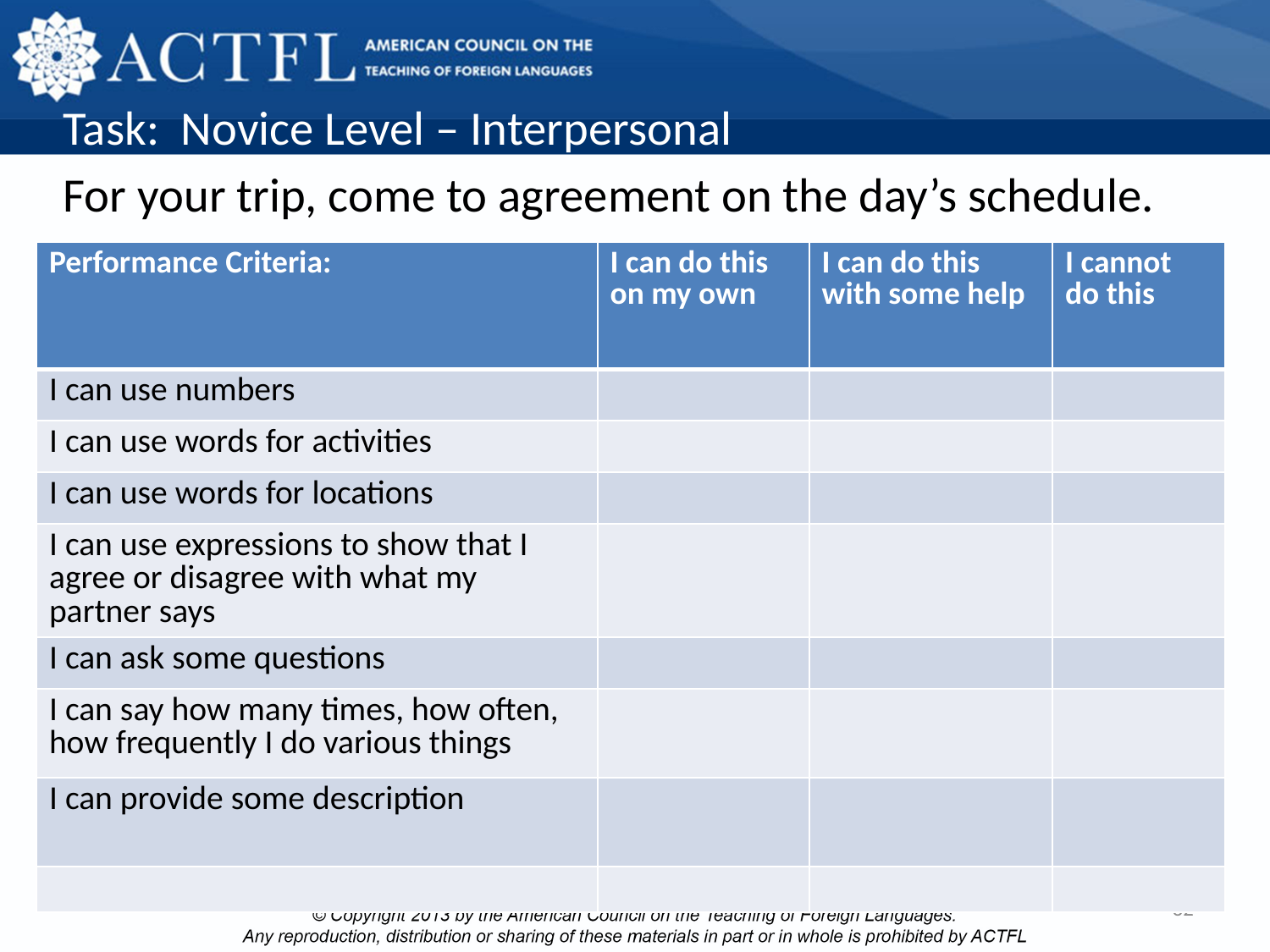

Task:  Novice Level – Interpersonal
For your trip, come to agreement on the day’s schedule.

| Performance Criteria: | I can do this on my own | I can do this with some help | I cannot do this |
| --- | --- | --- | --- |
| I can use numbers |  |  |  |
| I can use words for activities |  |  |  |
| I can use words for locations |  |  |  |
| I can use expressions to show that I agree or disagree with what my partner says |  |  |  |
| I can ask some questions |  |  |  |
| I can say how many times, how often, how frequently I do various things |  |  |  |
| I can provide some description |  |  |  |
|  |  |  |  |
32